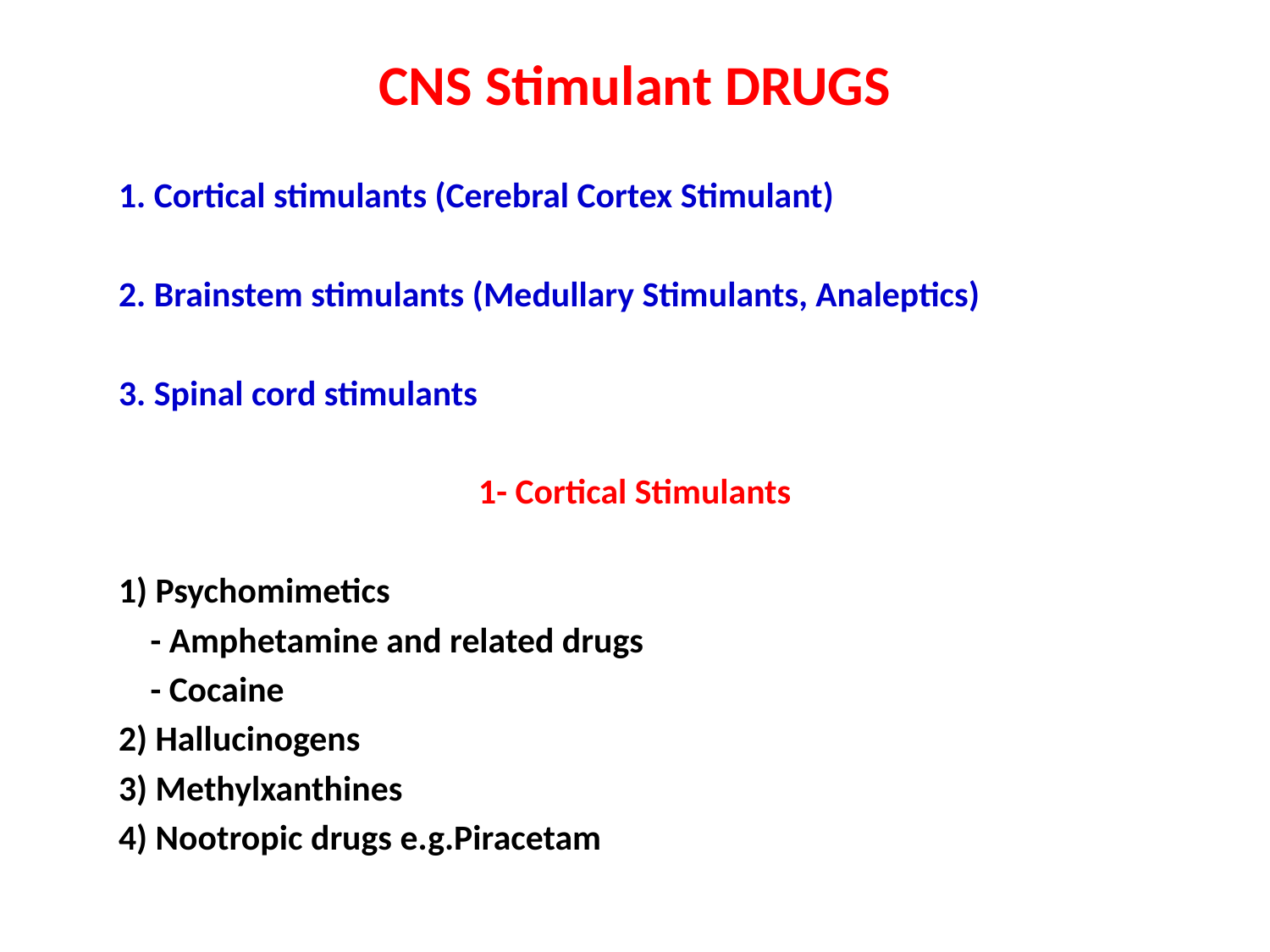

CNS Stimulant DRUGS

1. Cortical stimulants (Cerebral Cortex Stimulant)

2. Brainstem stimulants (Medullary Stimulants, Analeptics)

3. Spinal cord stimulants

1- Cortical Stimulants

1) Psychomimetics
	- Amphetamine and related drugs
	- Cocaine
2) Hallucinogens
3) Methylxanthines
4) Nootropic drugs e.g.Piracetam